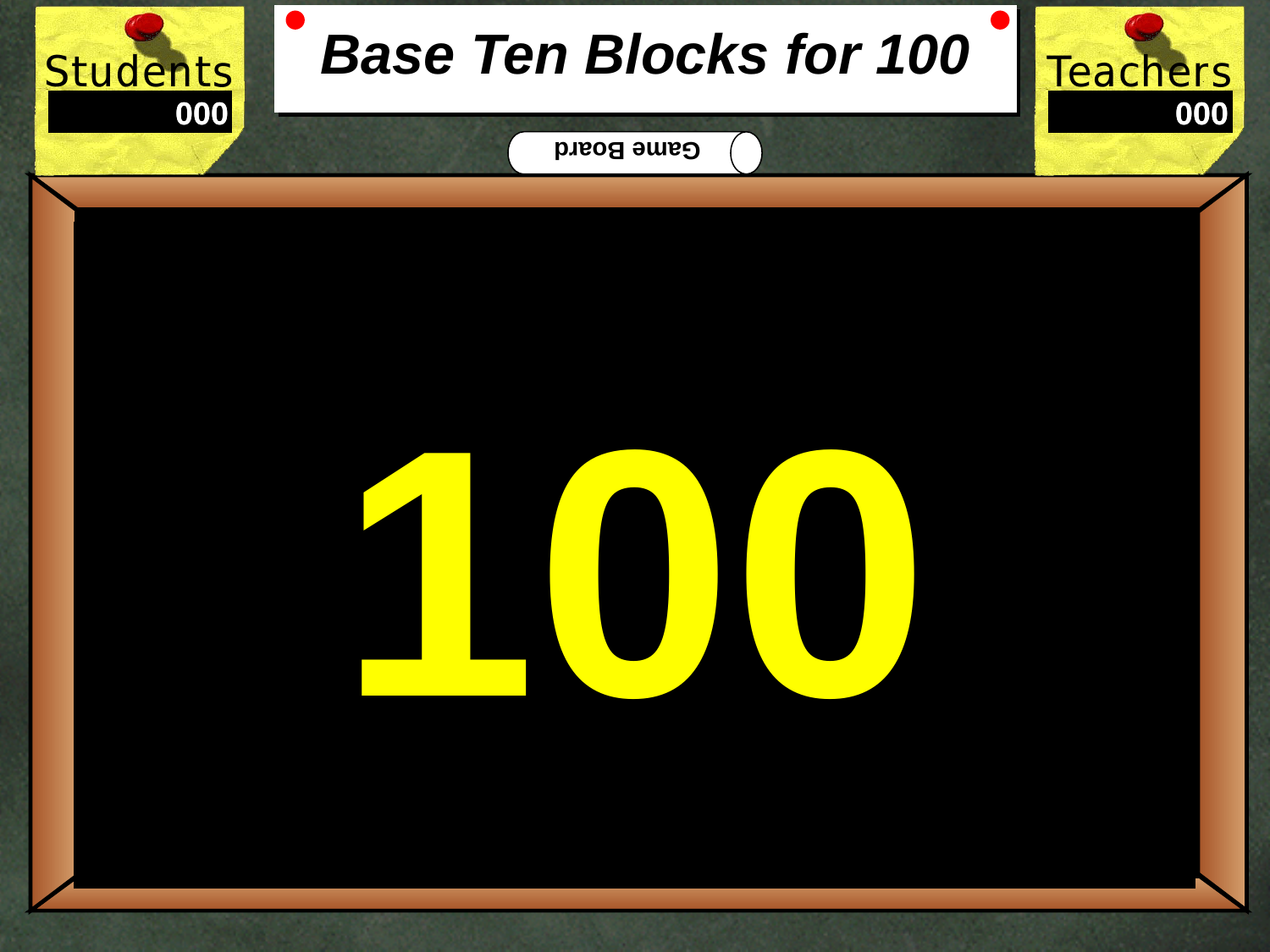

# Base Ten Blocks for 100
What is the number written in words?

100